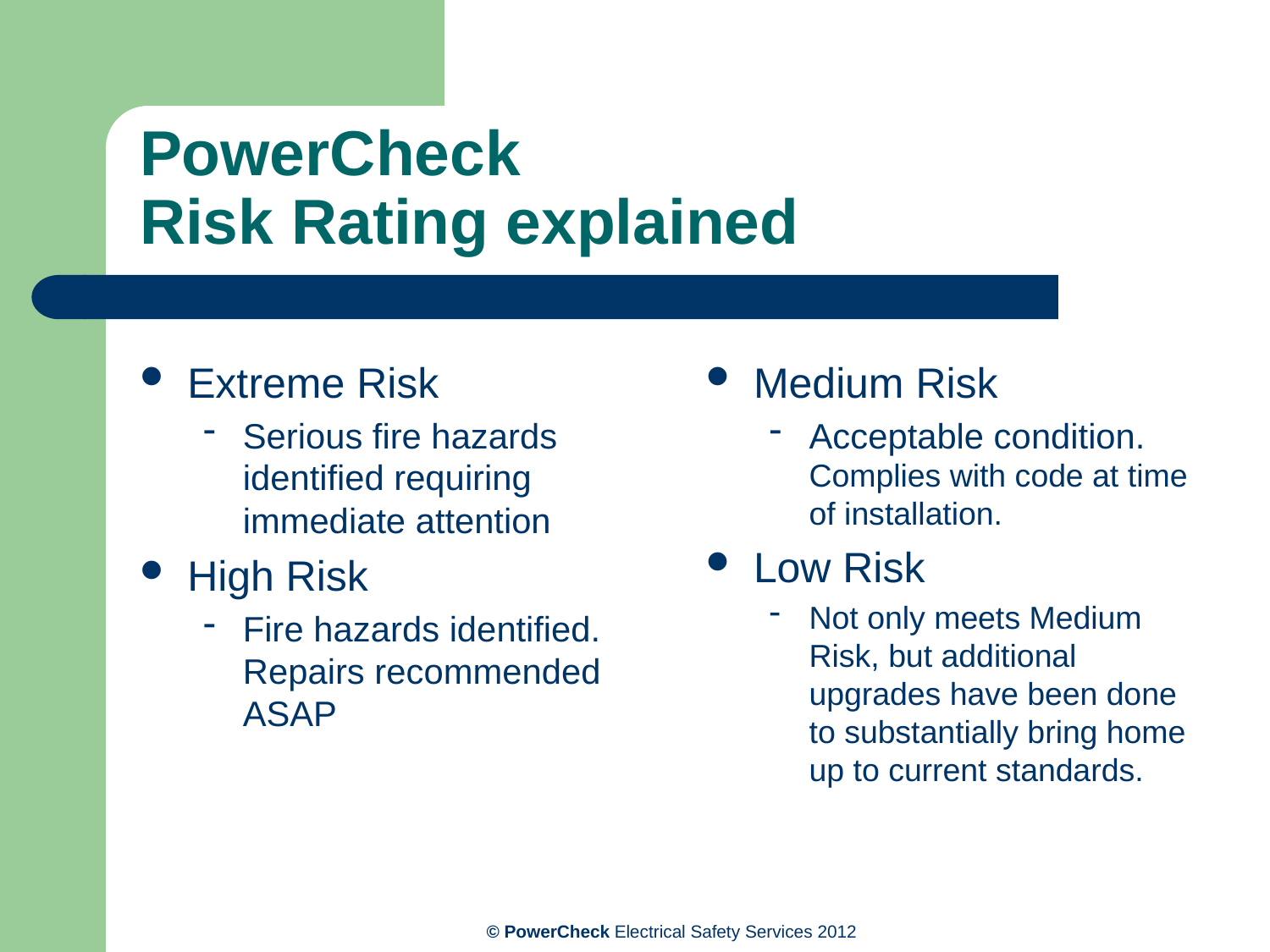

# PowerCheck Risk Rating explained
Extreme Risk
Serious fire hazards identified requiring immediate attention
High Risk
Fire hazards identified. Repairs recommended ASAP
Medium Risk
Acceptable condition.
Complies with code at time of installation.
Low Risk
Not only meets Medium Risk, but additional upgrades have been done to substantially bring home up to current standards.

© PowerCheck Electrical Safety Services 2012